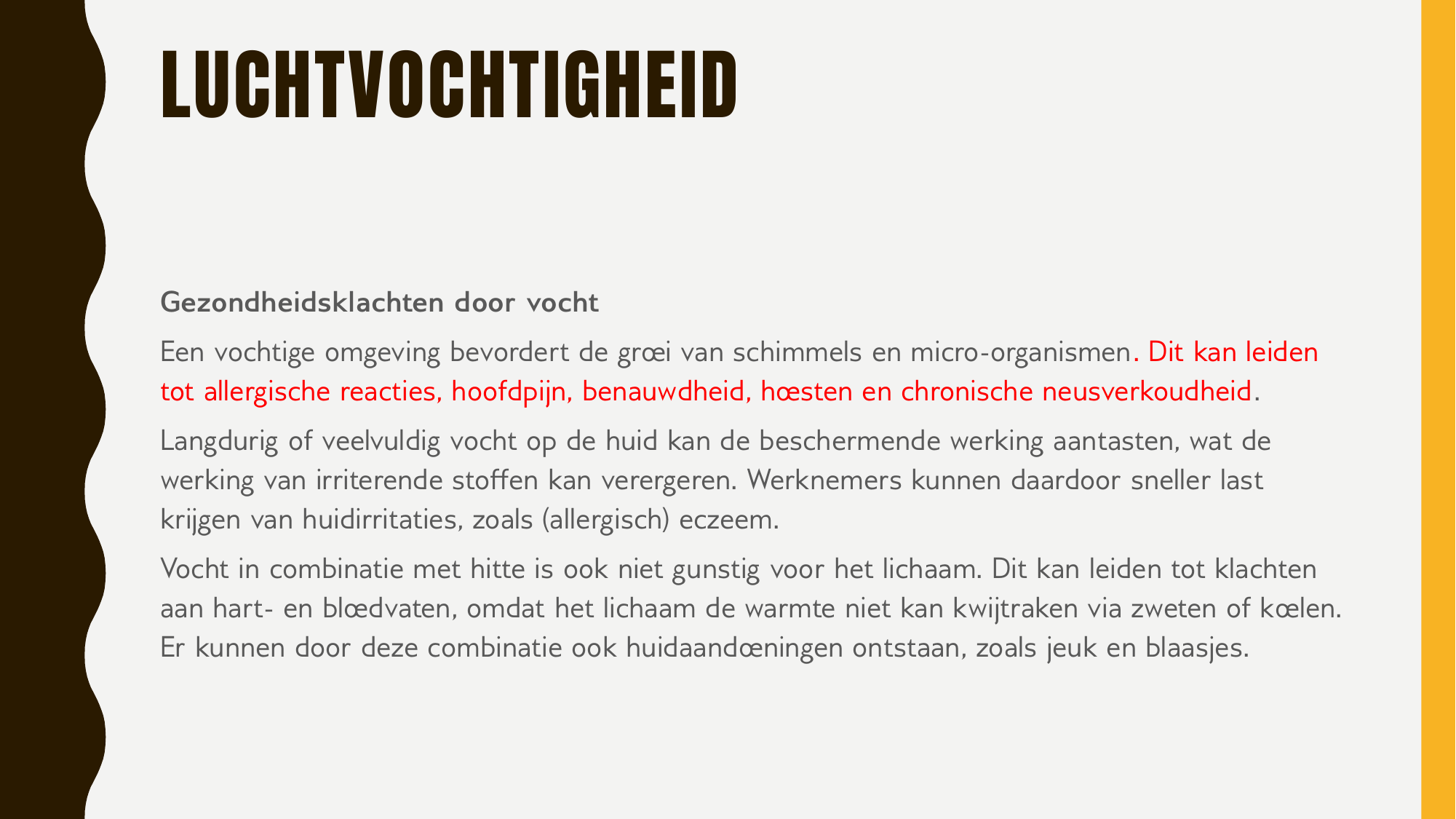

# Luchtvochtigheid
Gezondheidsklachten door vocht
Een vochtige omgeving bevordert de groei van schimmels en micro-organismen. Dit kan leiden tot allergische reacties, hoofdpijn, benauwdheid, hoesten en chronische neusverkoudheid.
Langdurig of veelvuldig vocht op de huid kan de beschermende werking aantasten, wat de werking van irriterende stoffen kan verergeren. Werknemers kunnen daardoor sneller last krijgen van huidirritaties, zoals (allergisch) eczeem.
Vocht in combinatie met hitte is ook niet gunstig voor het lichaam. Dit kan leiden tot klachten aan hart- en bloedvaten, omdat het lichaam de warmte niet kan kwijtraken via zweten of koelen. Er kunnen door deze combinatie ook huidaandoeningen ontstaan, zoals jeuk en blaasjes.